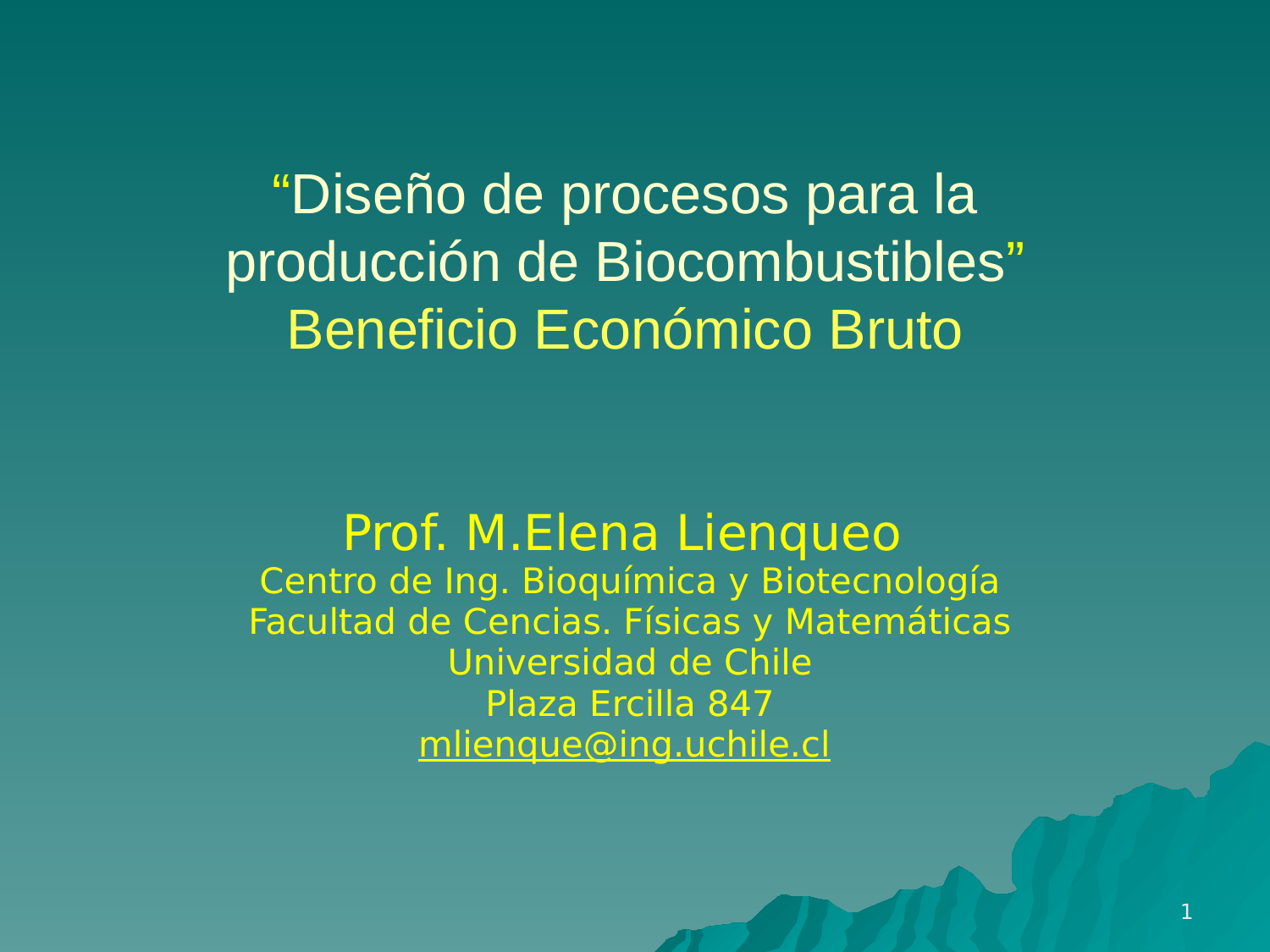

# “Diseño de procesos para la producción de Biocombustibles” Beneficio Económico Bruto
Prof. M.Elena Lienqueo
Centro de Ing. Bioquímica y Biotecnología
Facultad de Cencias. Físicas y Matemáticas
Universidad de Chile
Plaza Ercilla 847
mlienque@ing.uchile.cl
1